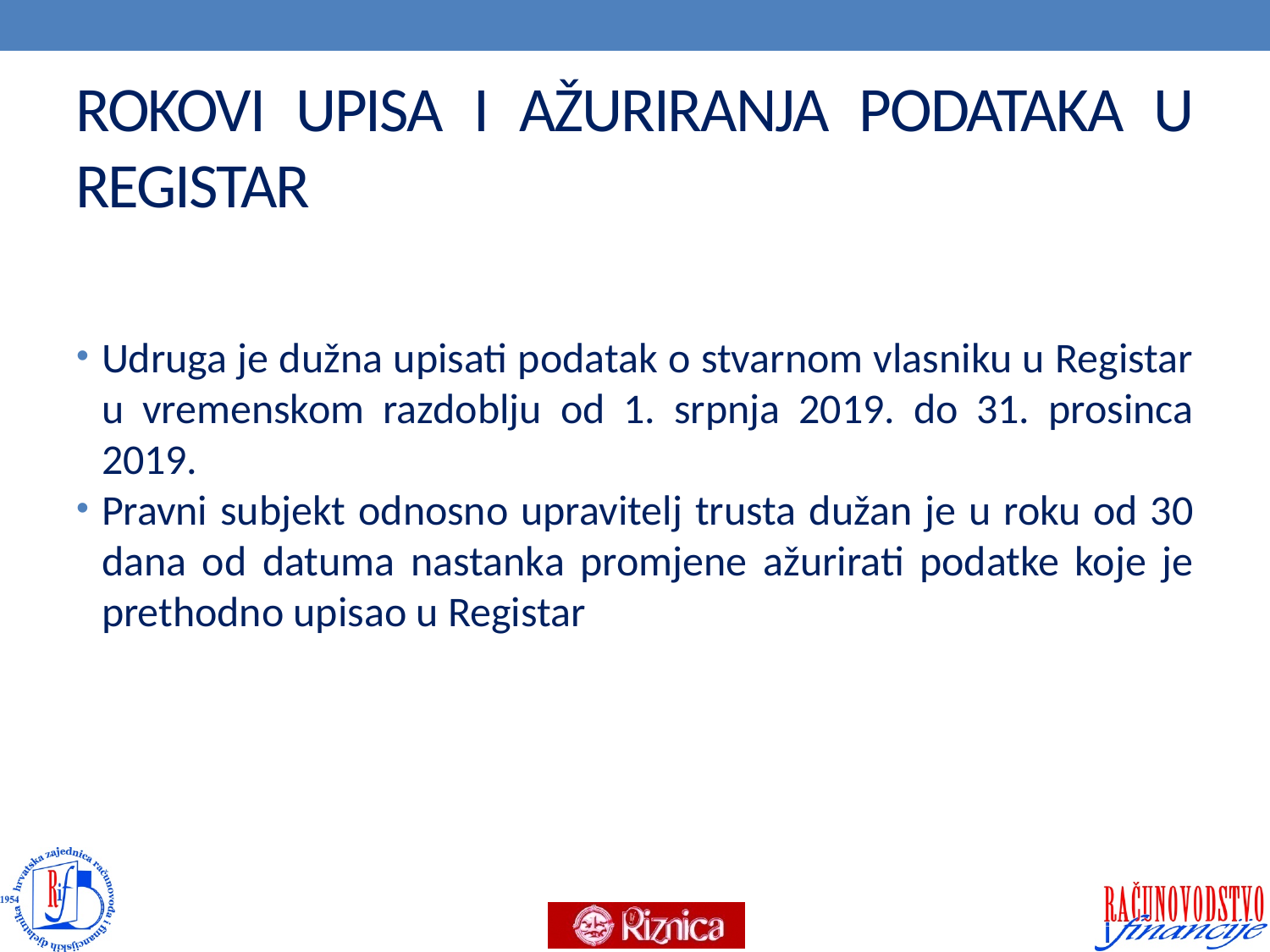

# ROKOVI UPISA I AŽURIRANJA PODATAKA U REGISTAR

Udruga je dužna upisati podatak o stvarnom vlasniku u Registar u vremenskom razdoblju od 1. srpnja 2019. do 31. prosinca 2019.
Pravni subjekt odnosno upravitelj trusta dužan je u roku od 30 dana od datuma nastanka promjene ažurirati podatke koje je prethodno upisao u Registar